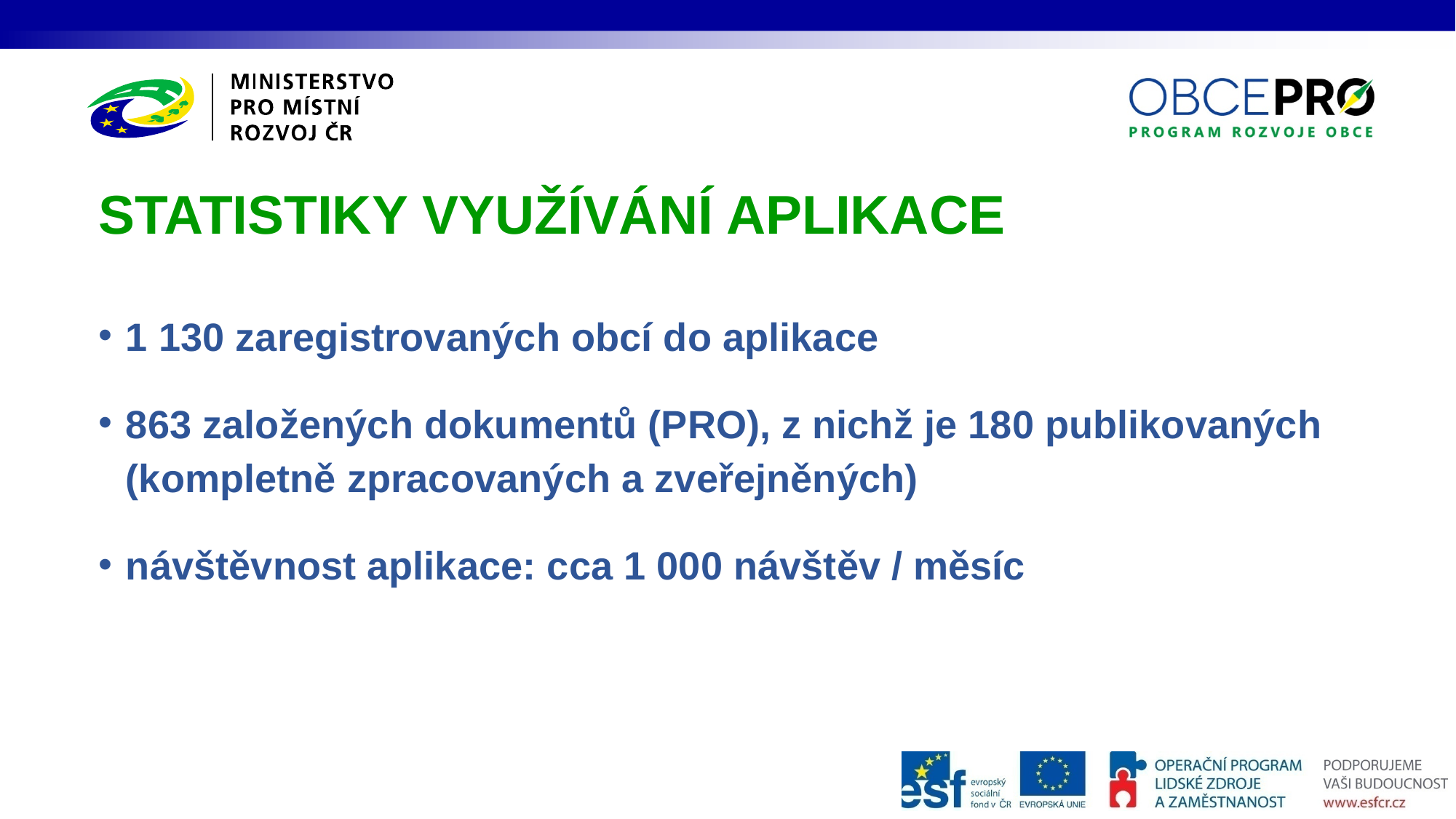

# STATISTIKY VYUŽÍVÁNÍ APLIKACE
1 130 zaregistrovaných obcí do aplikace
863 založených dokumentů (PRO), z nichž je 180 publikovaných (kompletně zpracovaných a zveřejněných)
návštěvnost aplikace: cca 1 000 návštěv / měsíc